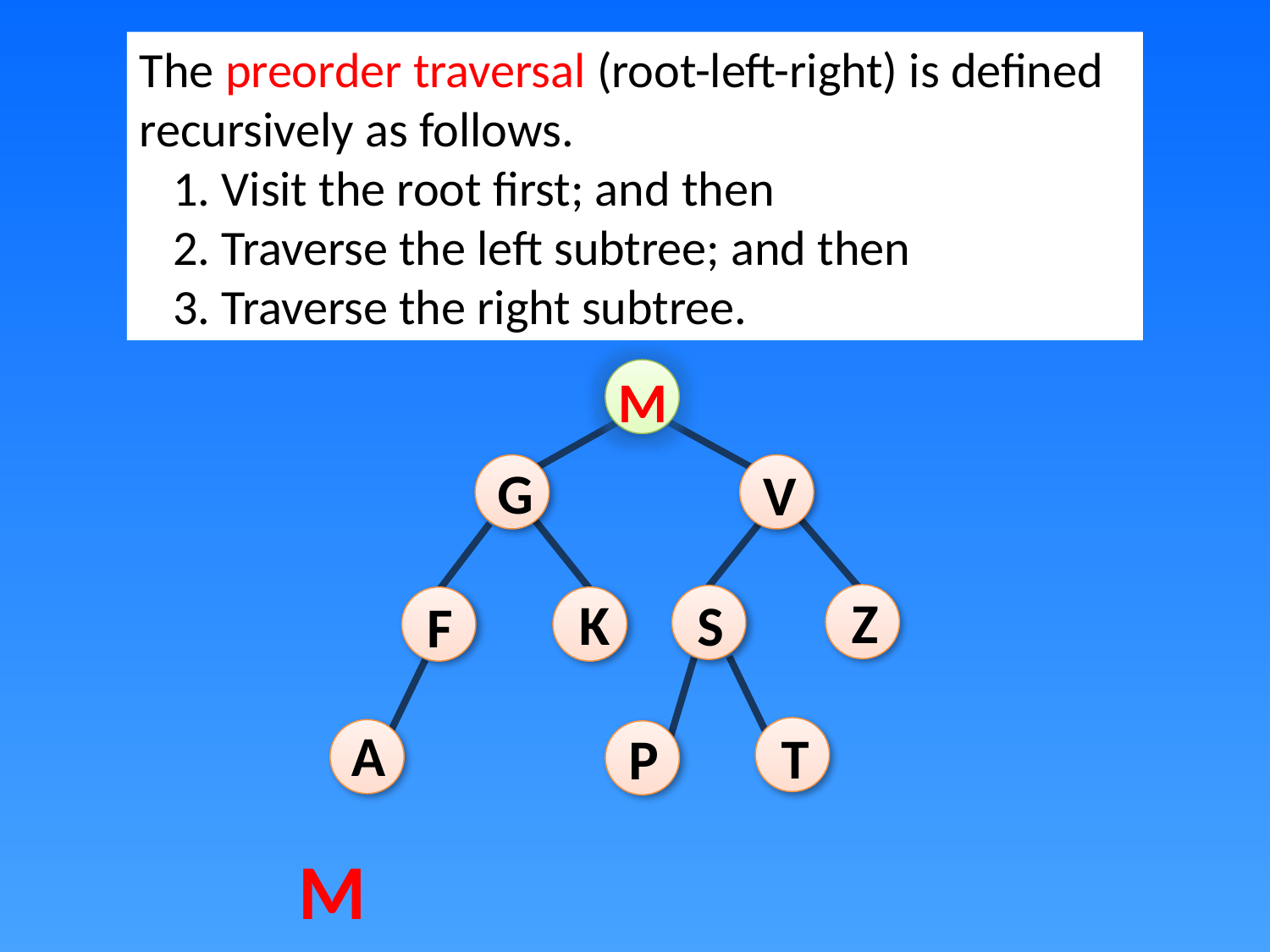

The preorder traversal (root-left-right) is defined recursively as follows.
   1. Visit the root first; and then
   2. Traverse the left subtree; and then
   3. Traverse the right subtree.

M
G
V

Z
K
S

F

A
T
P

M